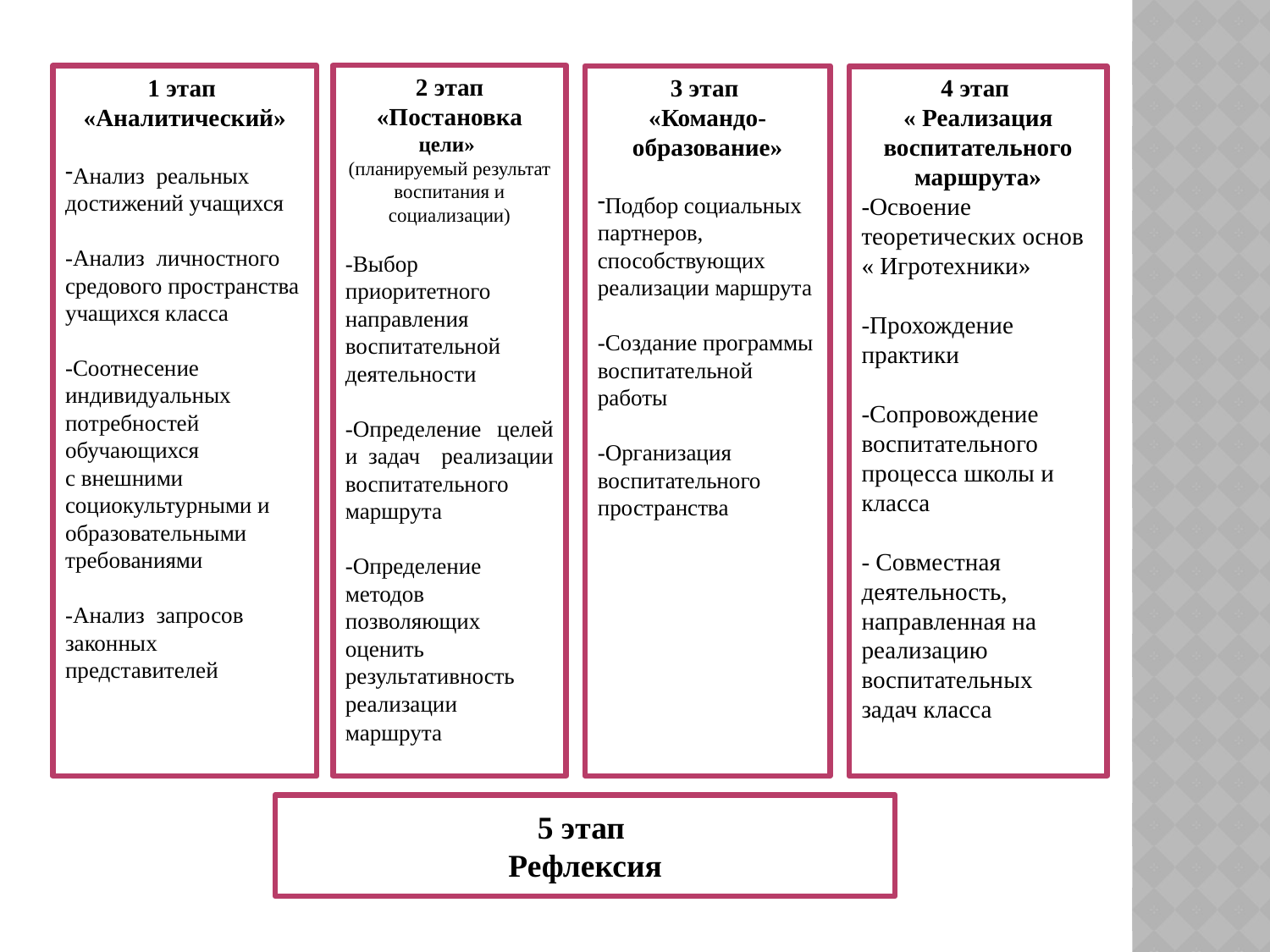

2 этап
«Постановка цели»
(планируемый результат воспитания и социализации)

-Выбор приоритетного  направления воспитательной деятельности

-Определение целей и задач  реализации воспитательного маршрута

-Определение  методов позволяющих оценить результативность реализации маршрута
1 этап  «Аналитический»

Анализ  реальных достижений учащихся

-Анализ  личностного средового пространства учащихся класса

-Соотнесение индивидуальных потребностей обучающихся
с внешними социокультурными и образовательными требованиями

-Анализ  запросов законных представителей

3 этап
«Командо-образование»

Подбор социальных партнеров, способствующих реализации маршрута

-Создание программы воспитательной работы

-Организация воспитательного пространства
4 этап
« Реализация воспитательного маршрута»
-Освоение теоретических основ « Игротехники»

-Прохождение практики

-Сопровождение воспитательного процесса школы и класса

- Совместная деятельность, направленная на реализацию  воспитательных задач класса

5 этап
Рефлексия